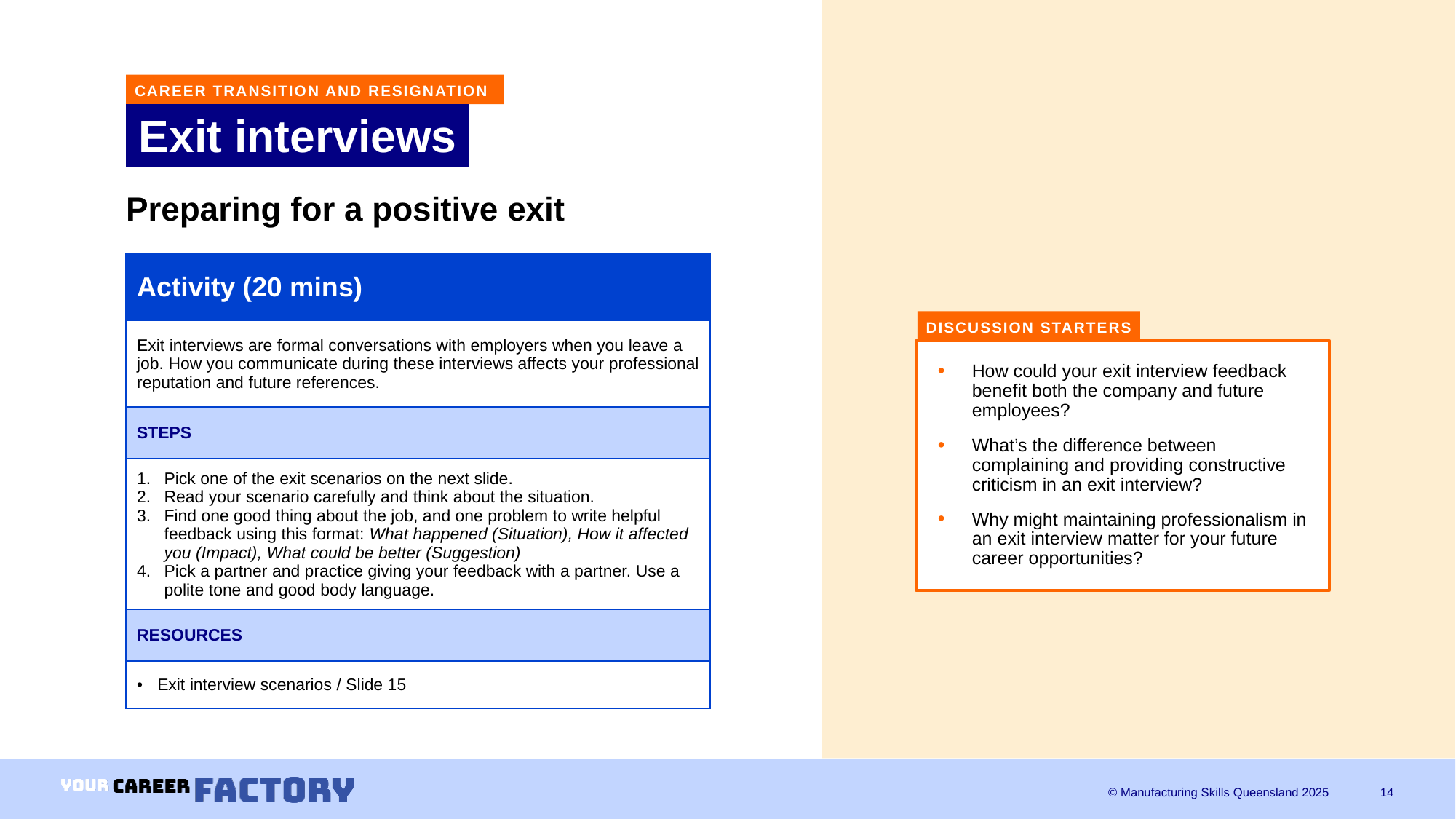

CAREER TRANSITION AND RESIGNATION
# Exit interviews
Preparing for a positive exit
| Activity (20 mins) |
| --- |
| Exit interviews are formal conversations with employers when you leave a job. How you communicate during these interviews affects your professional reputation and future references. |
| STEPS​ |
| Pick one of the exit scenarios on the next slide. Read your scenario carefully and think about the situation. Find one good thing about the job, and one problem to write helpful feedback using this format: What happened (Situation), How it affected you (Impact), What could be better (Suggestion) Pick a partner and practice giving your feedback with a partner. Use a polite tone and good body language. |
| RESOURCES​ |
| Exit interview scenarios / Slide 15 |
DISCUSSION STARTERS
How could your exit interview feedback benefit both the company and future employees?
What’s the difference between complaining and providing constructive criticism in an exit interview?
Why might maintaining professionalism in an exit interview matter for your future career opportunities?